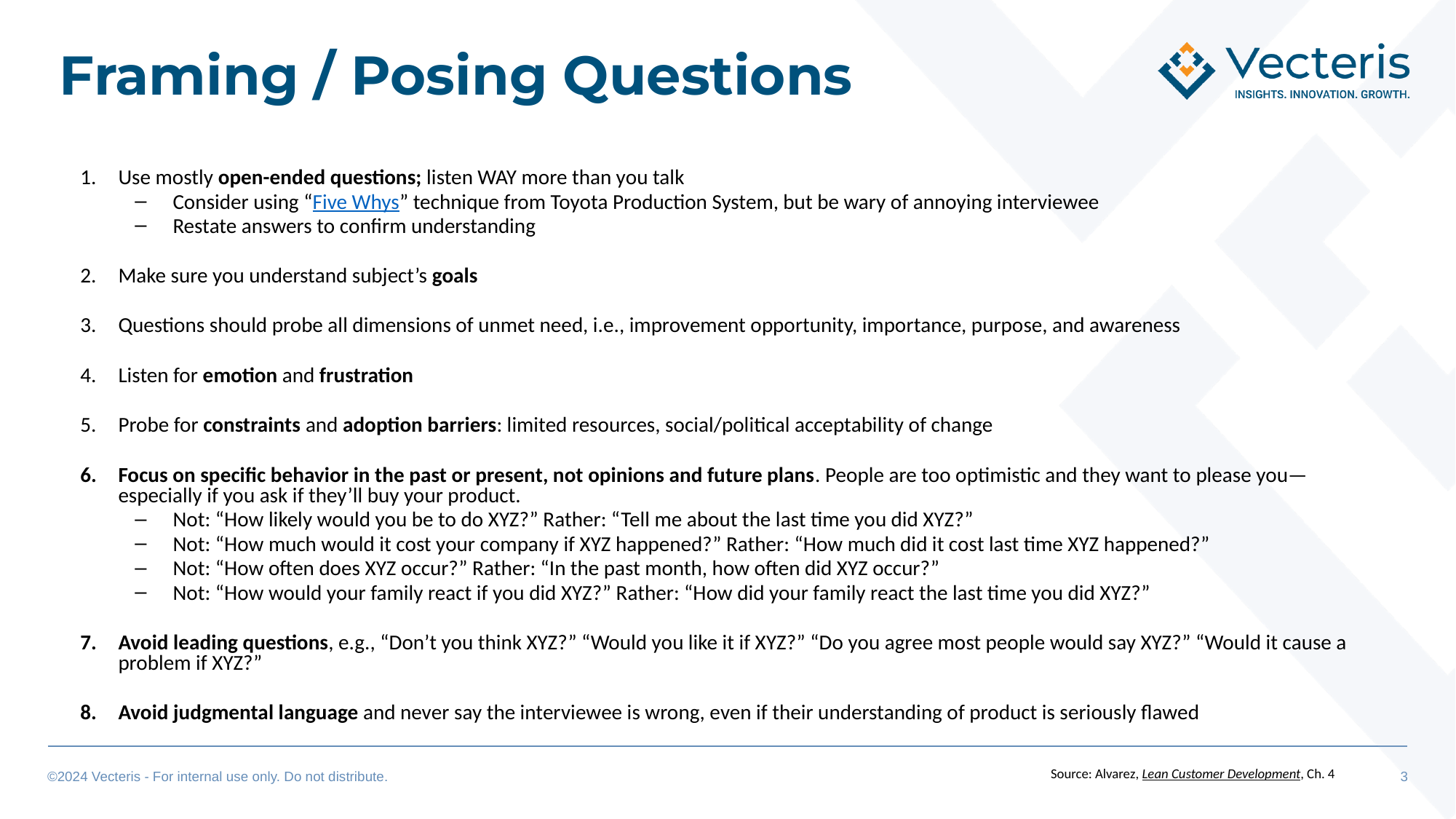

# Framing / Posing Questions
Use mostly open-ended questions; listen WAY more than you talk
Consider using “Five Whys” technique from Toyota Production System, but be wary of annoying interviewee
Restate answers to confirm understanding

Make sure you understand subject’s goals

Questions should probe all dimensions of unmet need, i.e., improvement opportunity, importance, purpose, and awareness

Listen for emotion and frustration

Probe for constraints and adoption barriers: limited resources, social/political acceptability of change

Focus on specific behavior in the past or present, not opinions and future plans. People are too optimistic and they want to please you—especially if you ask if they’ll buy your product.
Not: “How likely would you be to do XYZ?” Rather: “Tell me about the last time you did XYZ?”
Not: “How much would it cost your company if XYZ happened?” Rather: “How much did it cost last time XYZ happened?”
Not: “How often does XYZ occur?” Rather: “In the past month, how often did XYZ occur?”
Not: “How would your family react if you did XYZ?” Rather: “How did your family react the last time you did XYZ?”

Avoid leading questions, e.g., “Don’t you think XYZ?” “Would you like it if XYZ?” “Do you agree most people would say XYZ?” “Would it cause a problem if XYZ?”

Avoid judgmental language and never say the interviewee is wrong, even if their understanding of product is seriously flawed

Source: Alvarez, Lean Customer Development, Ch. 4